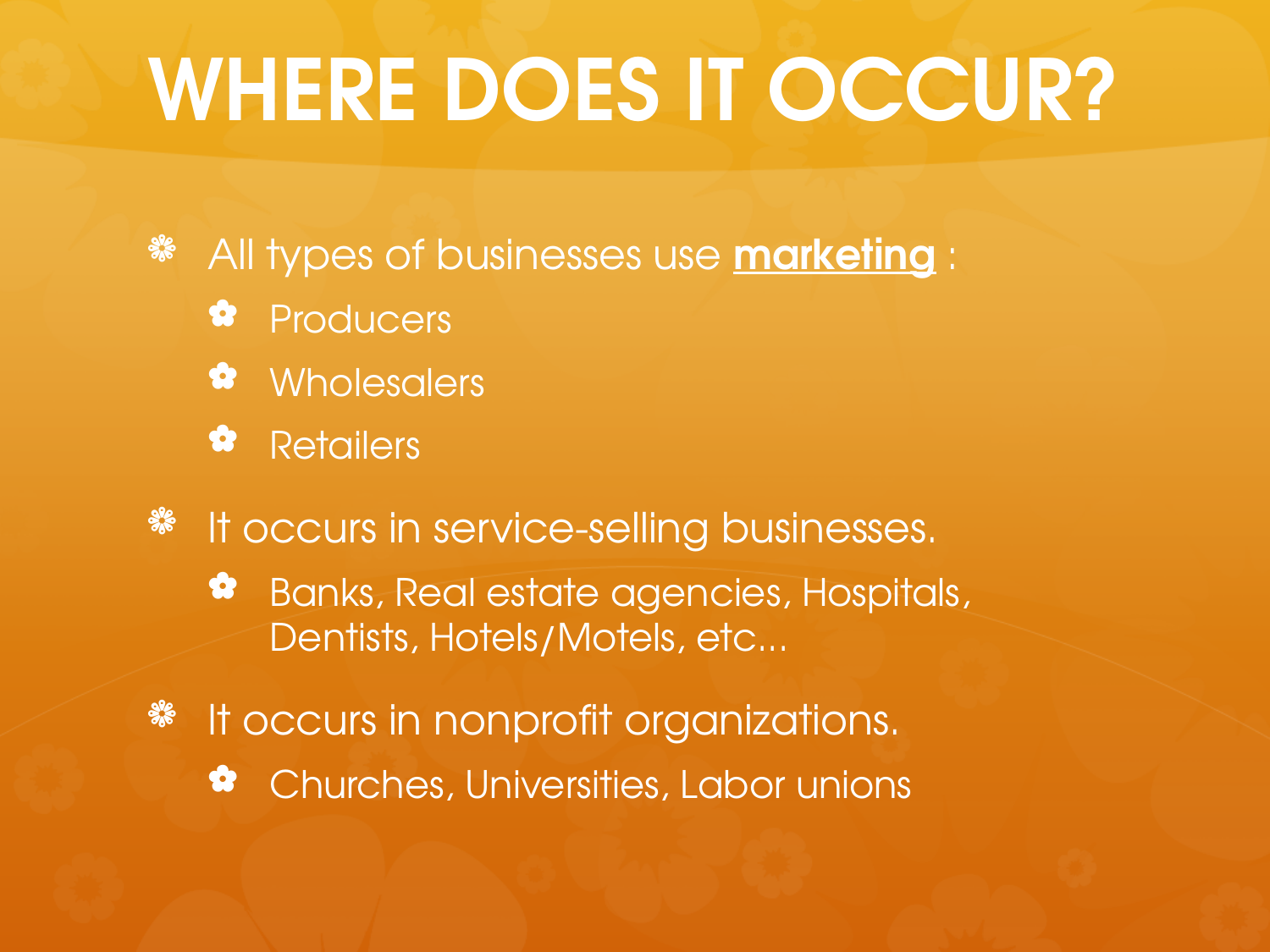

# WHERE DOES IT OCCUR?
All types of businesses use marketing :
Producers
Wholesalers
Retailers
It occurs in service-selling businesses.
Banks, Real estate agencies, Hospitals, Dentists, Hotels/Motels, etc...
It occurs in nonprofit organizations.
Churches, Universities, Labor unions